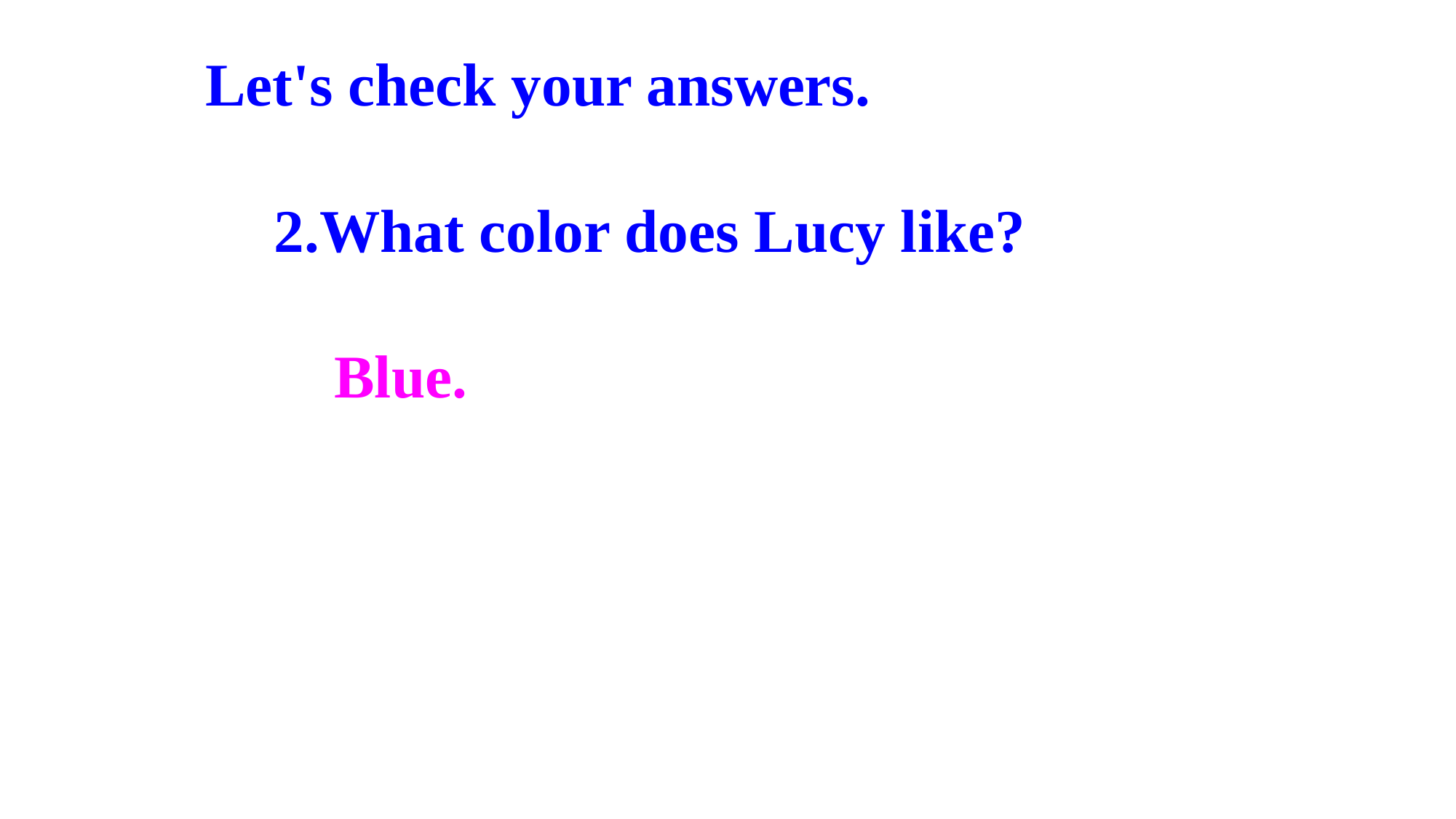

Let's check your answers.
2.What color does Lucy like?
Blue.